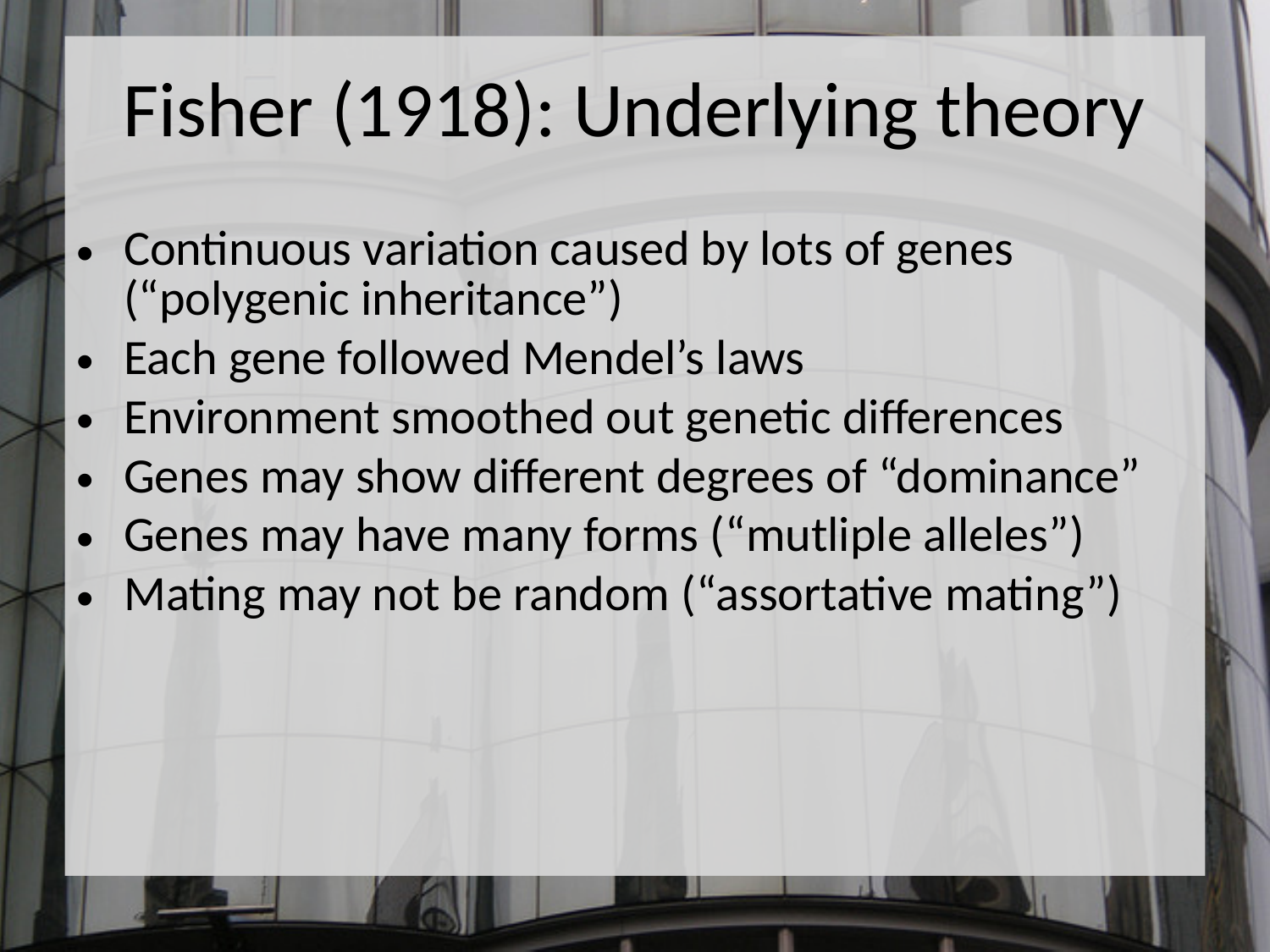

# Fisher (1918): Underlying theory
Continuous variation caused by lots of genes (“polygenic inheritance”)
Each gene followed Mendel’s laws
Environment smoothed out genetic differences
Genes may show different degrees of “dominance”
Genes may have many forms (“mutliple alleles”)
Mating may not be random (“assortative mating”)